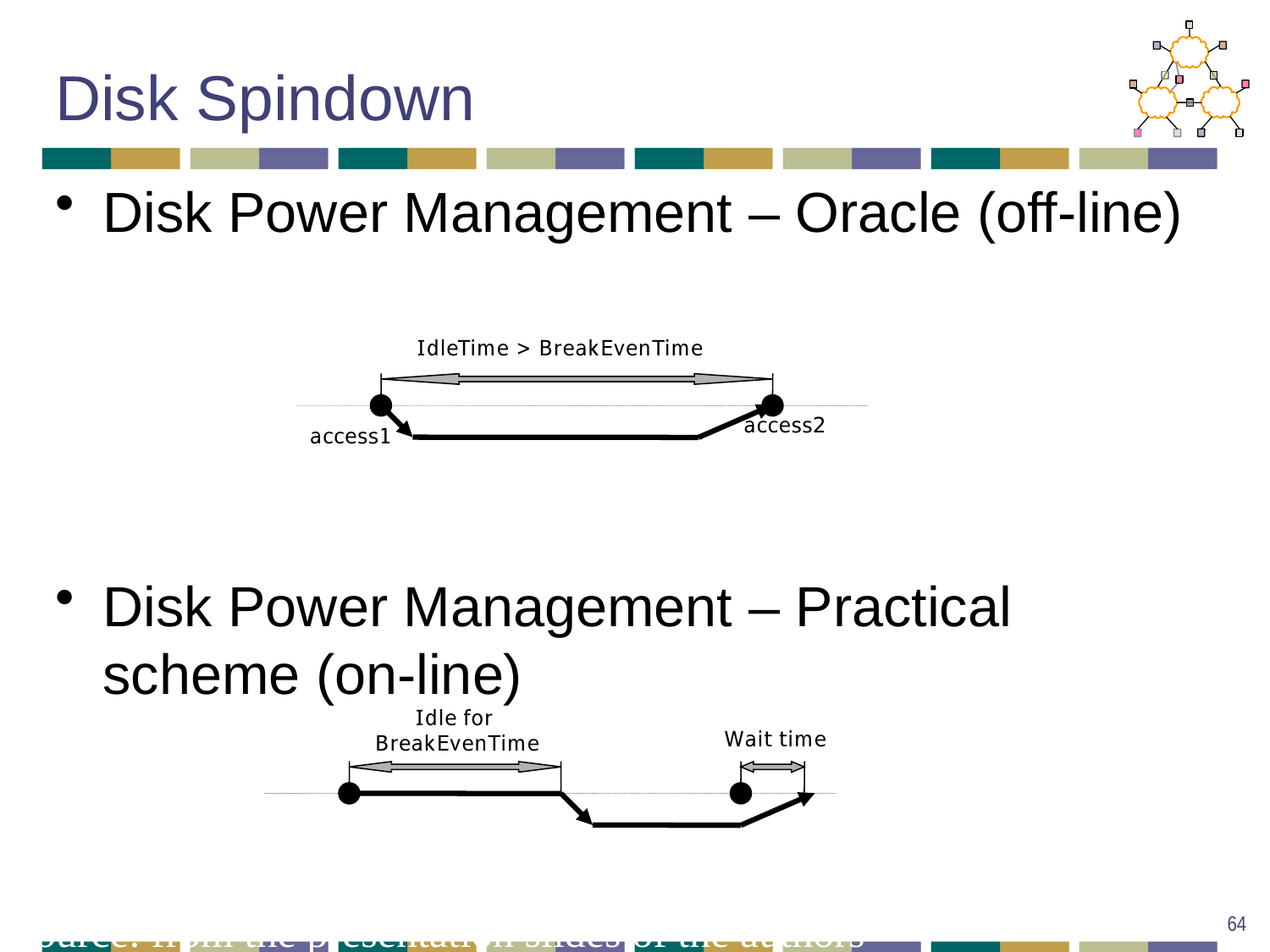

# Disk Spindown
Disk Power Management – Oracle (off-line)

Disk Power Management – Practical scheme (on-line)
IdleTime > BreakEvenTime

access2
access1

Idle for
BreakEvenTime
Wait time

64
Source: from the presentation slides of the authors